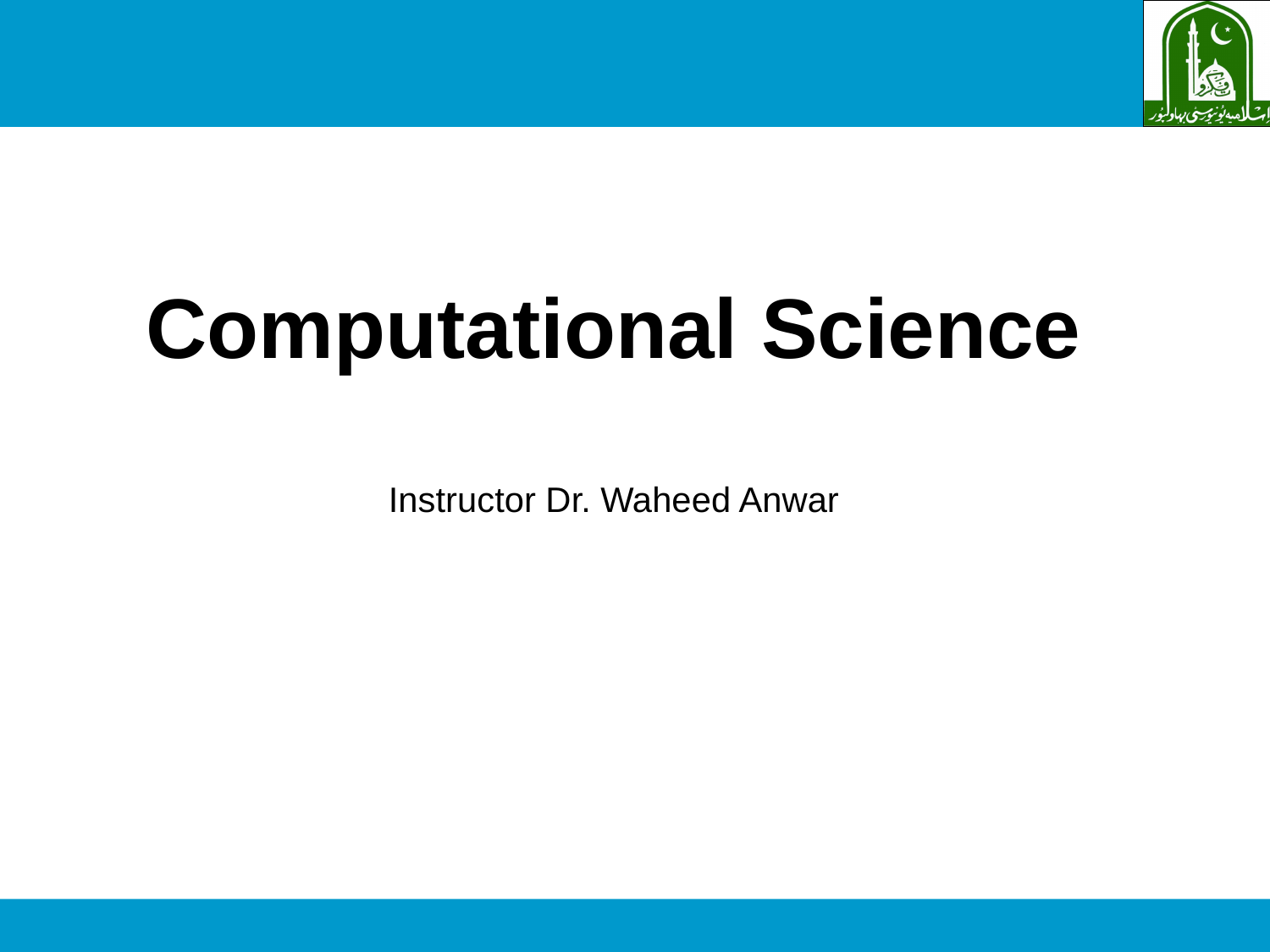

# Computational Science Instructor Dr. Waheed Anwar